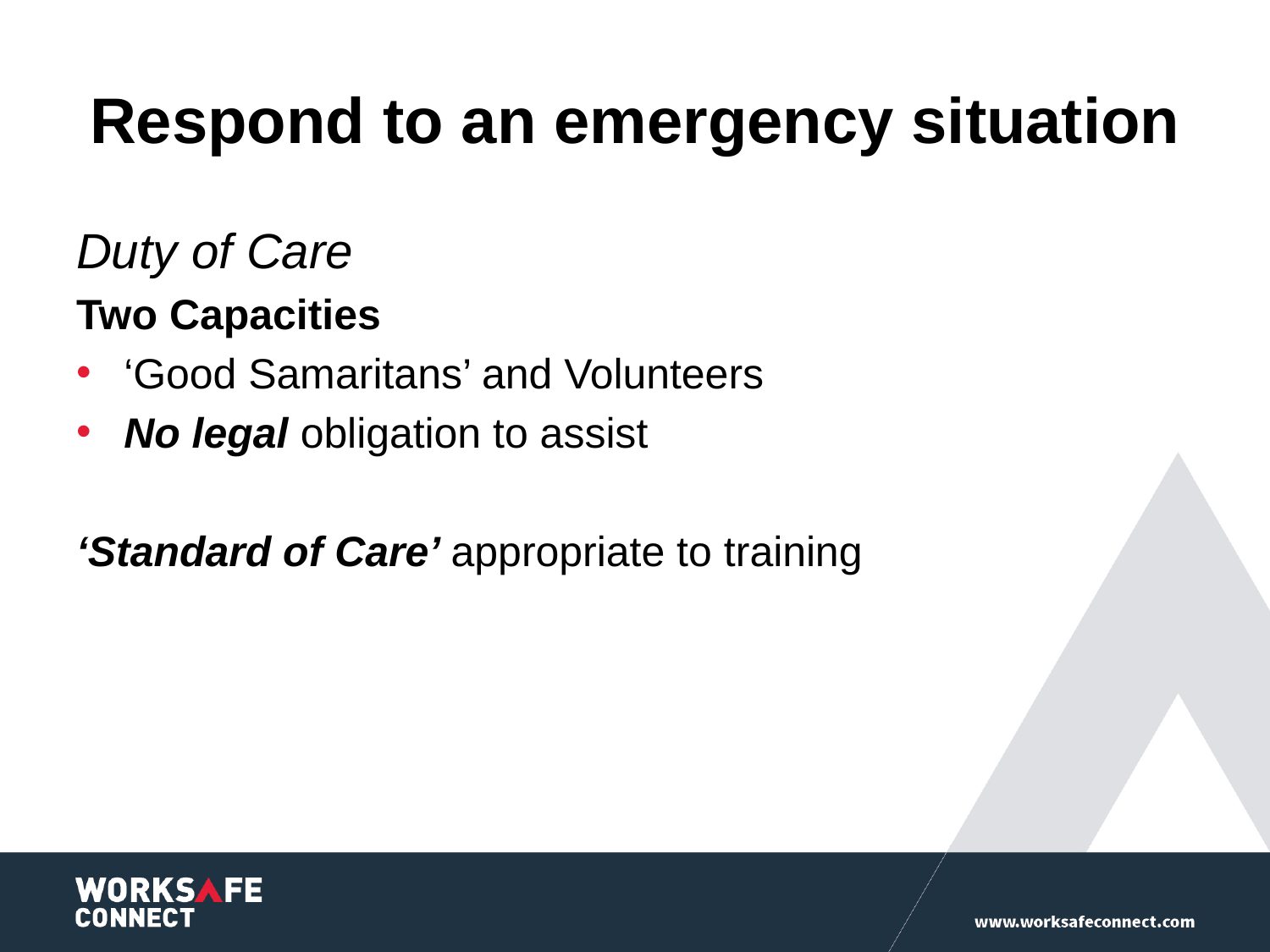

# Respond to an emergency situation

Duty of Care
Two Capacities
‘Good Samaritans’ and Volunteers
No legal obligation to assist

‘Standard of Care’ appropriate to training